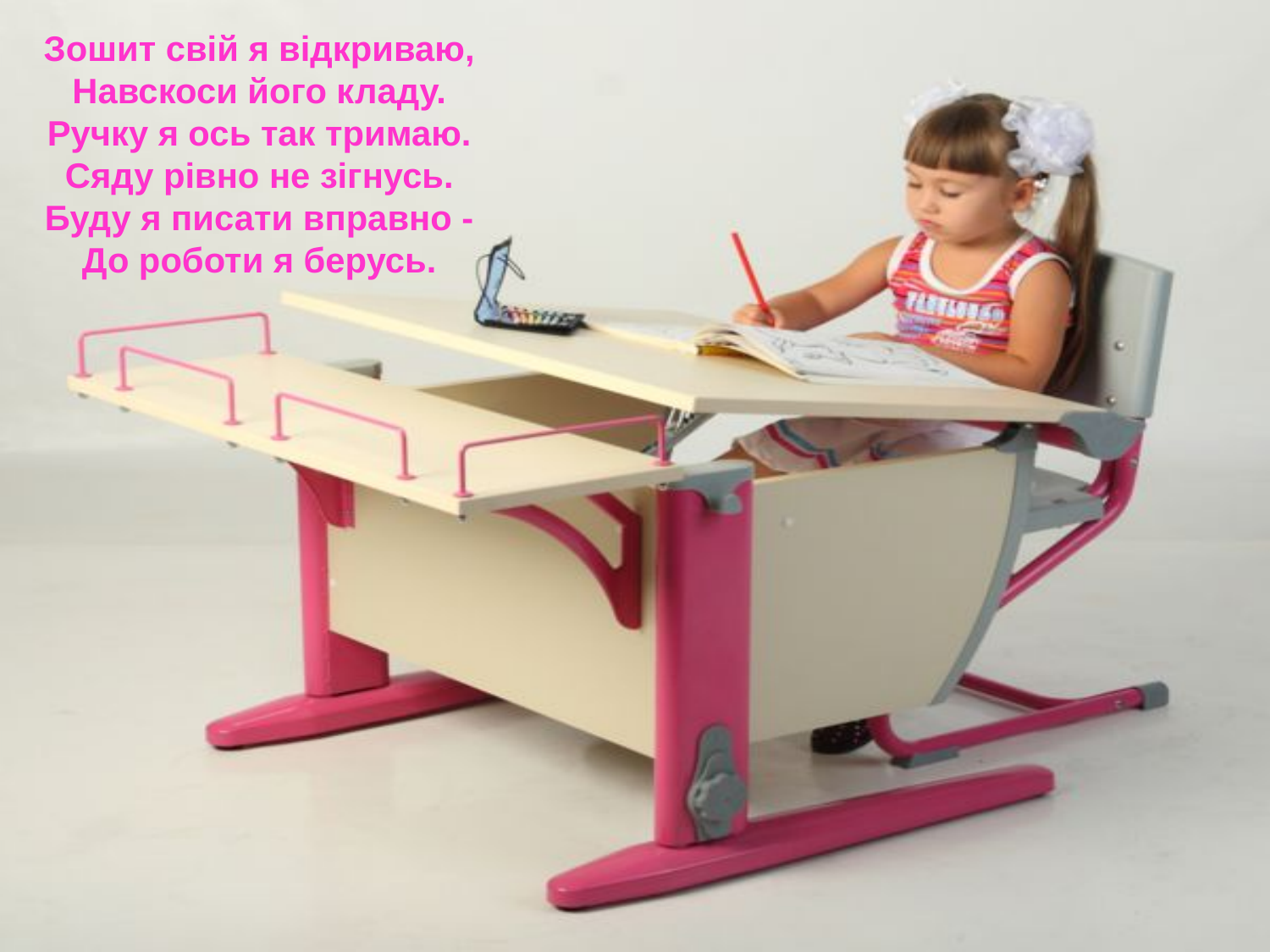

# Зошит свій я відкриваю, Навскоси його кладу. Ручку я ось так тримаю. Сяду рівно не зігнусь. Буду я писати вправно - До роботи я берусь.